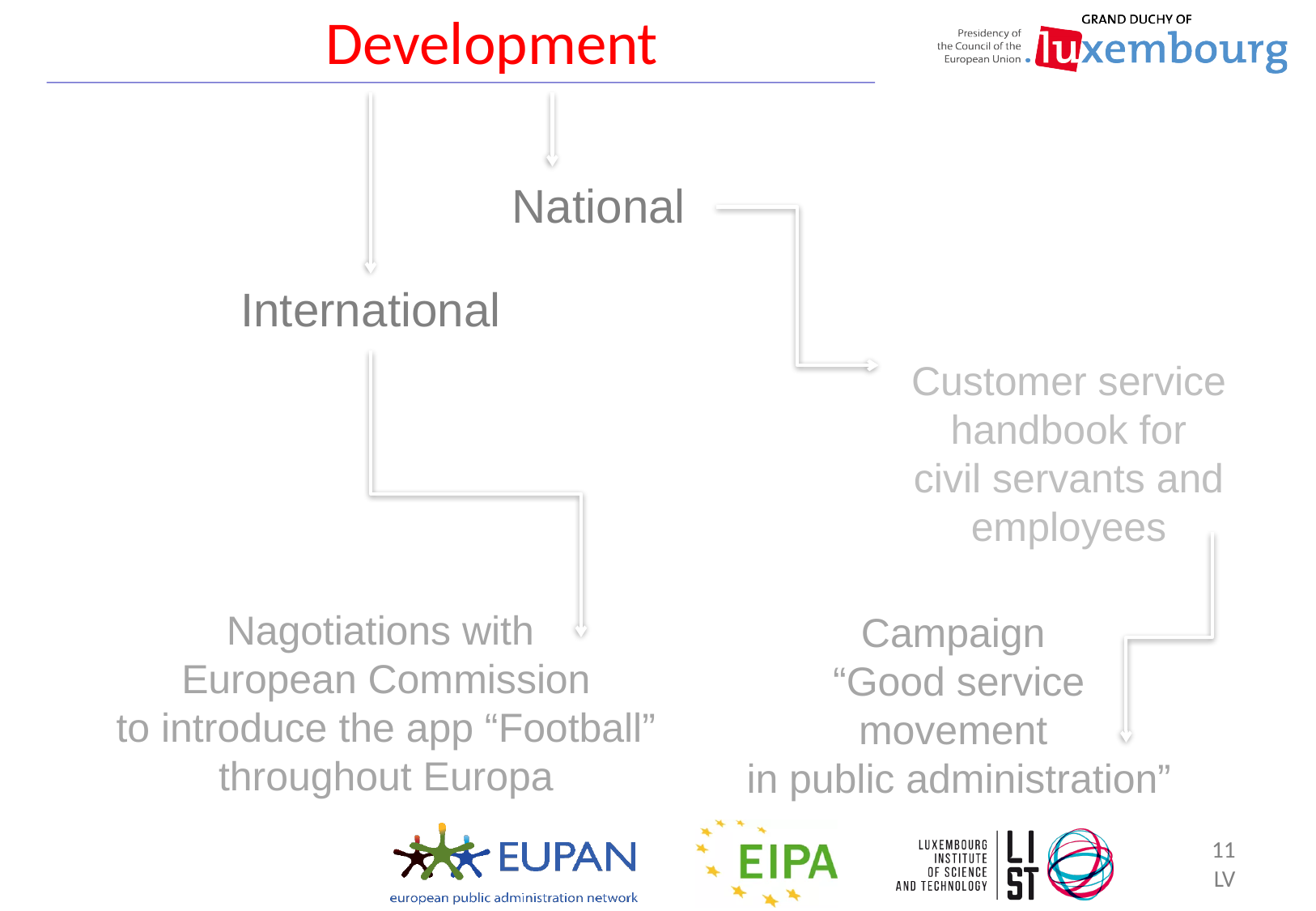

# Development
National
International
Customer service handbook for
civil servants and employees
Nagotiations with
European Commission
to introduce the app “Football”
 throughout Europa
Campaign
“Good service movement
in public administration”
11
LV